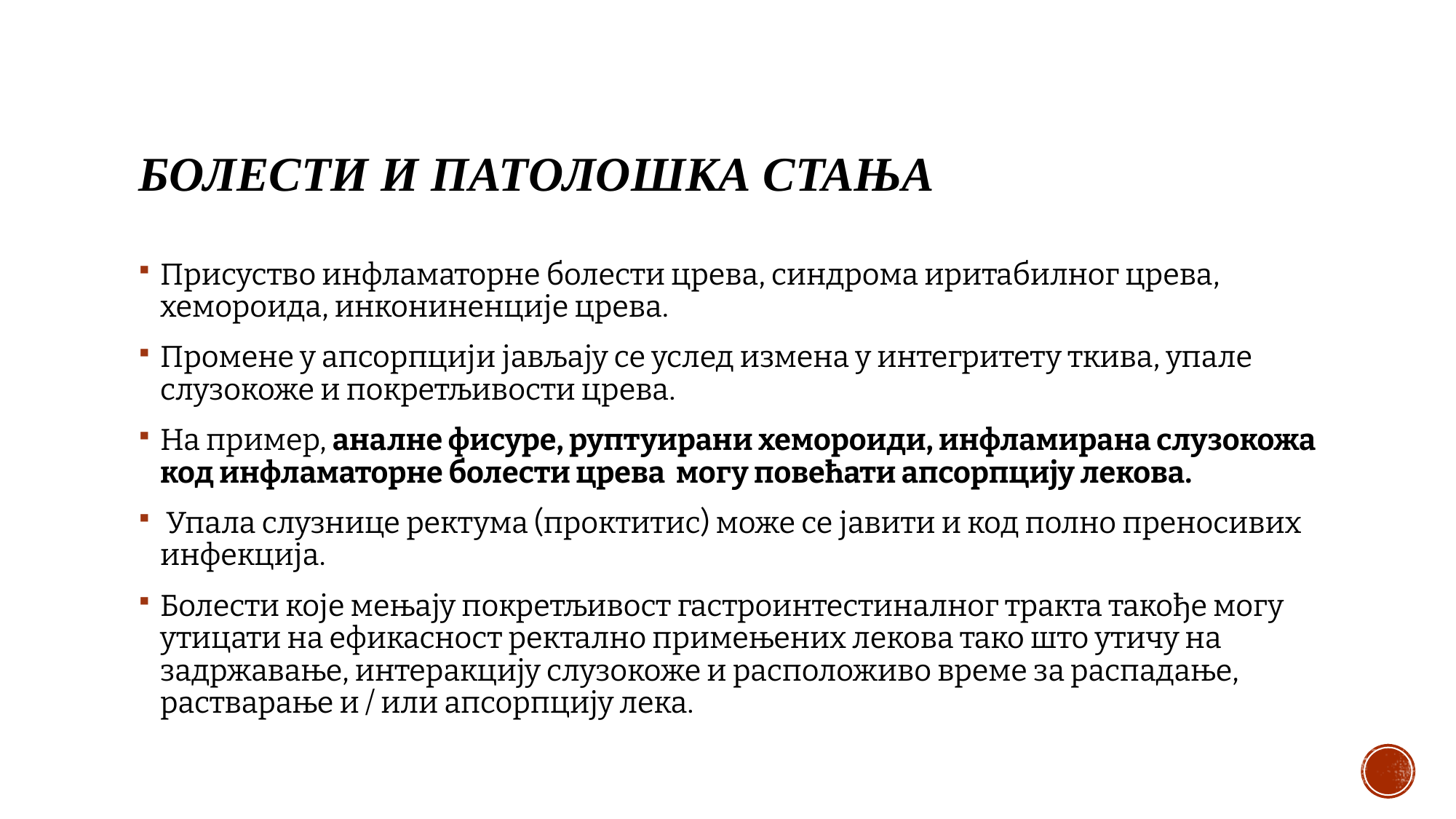

# Болести и патолошка стања
Присуство инфламаторне болести црева, синдрома иритабилног црева, хемороида, инкониненције црева.
Промене у апсорпцији јављају се услед измена у интегритету ткива, упале слузокоже и покретљивости црева.
На пример, аналне фисуре, руптуирани хемороиди, инфламирана слузокожа код инфламаторне болести црева  могу повећати апсорпцију лекова.
 Упала слузнице ректума (проктитис) може се јавити и код полно преносивих инфекција.
Болести које мењају покретљивост гастроинтестиналног тракта такође могу утицати на ефикасност ректално примењених лекова тако што утичу на задржавање, интеракцију слузокоже и расположиво време за распадање, растварање и / или апсорпцију лека.